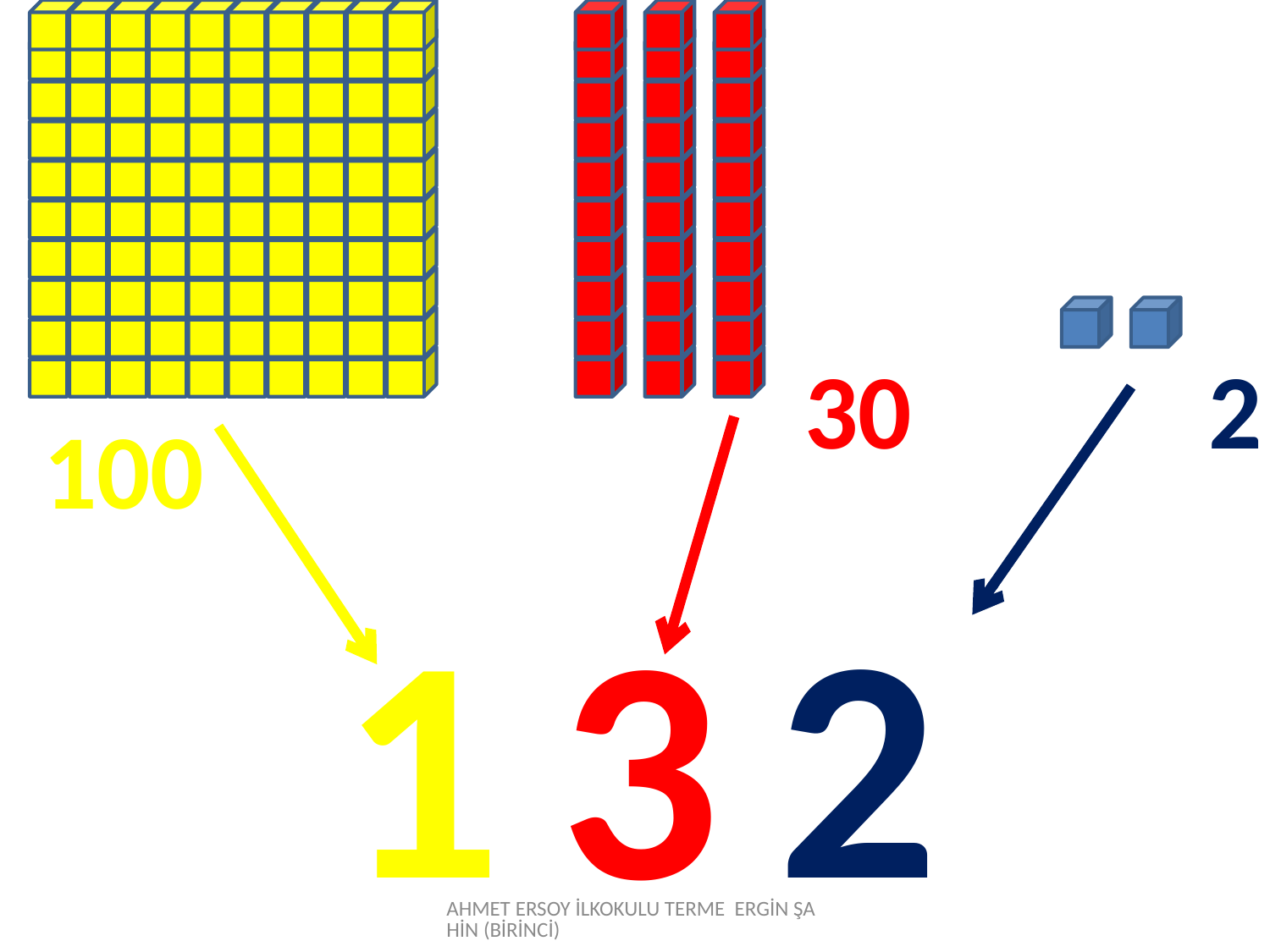

30

2
100
1
2
3
AHMET ERSOY İLKOKULU TERME  ERGİN ŞAHİN (BİRİNCİ)